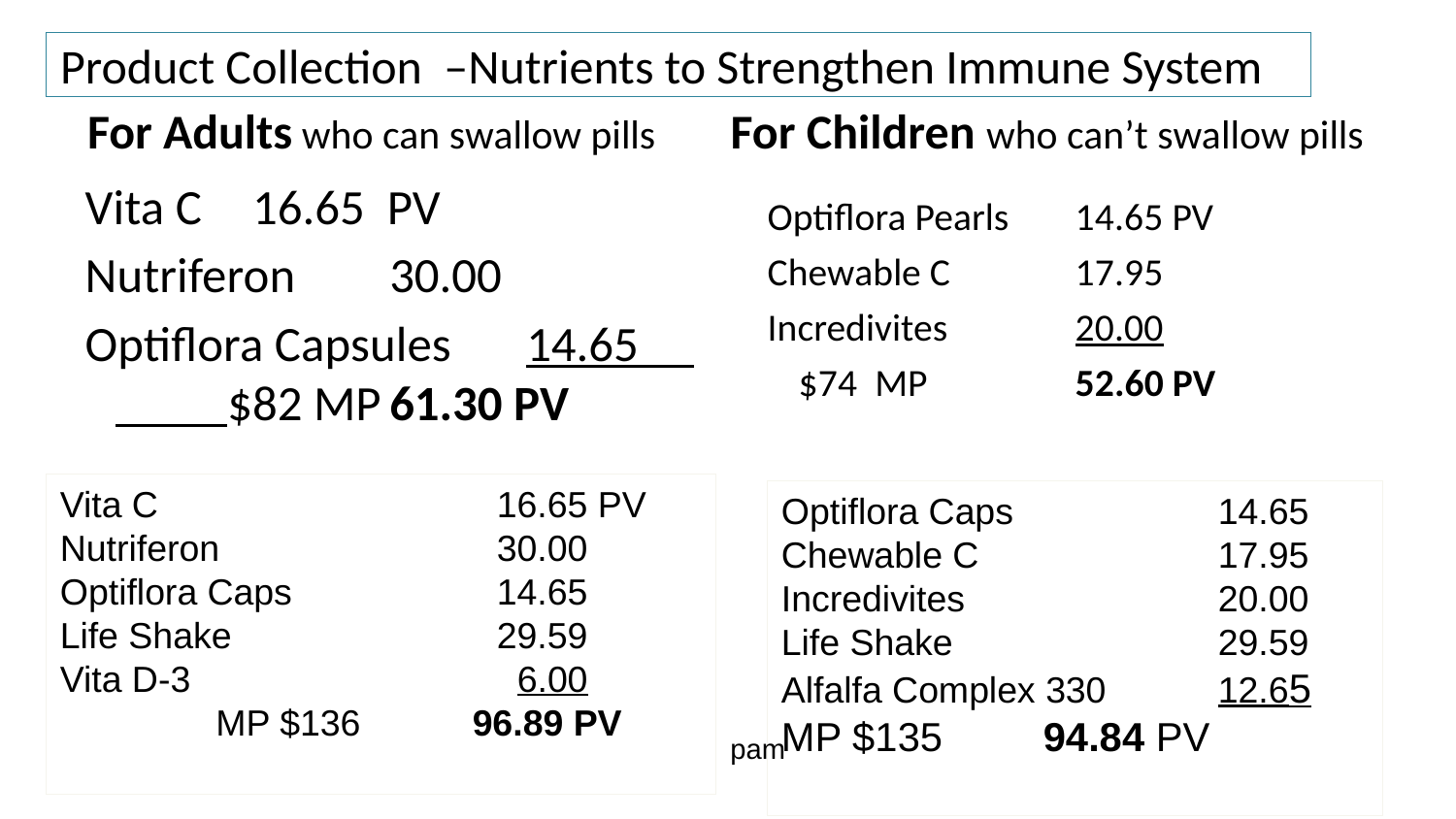

# Product Collection  –Nutrients to Strengthen Immune System
For Adults who can swallow pills
For Children who can’t swallow pills
Vita C			16.65  PV
Nutriferon 		30.00
Optiflora Capsules	14.65                $82 MP		61.30 PV

Optiflora Pearls		14.65 PV
Chewable C		17.95
Incredivites		20.00
		$74  MP  	52.60 PV

Vita C			16.65 PV
Nutriferon 		30.00
Optiflora Caps		14.65
Life Shake		29.59
Vita D-3		 	  6.00      	 MP $136           96.89 PV

Optiflora Caps		14.65
Chewable C		17.95
Incredivites		20.00
Life Shake		29.59
Alfalfa Complex 330	12.65	MP $135         94.84 PV

pam